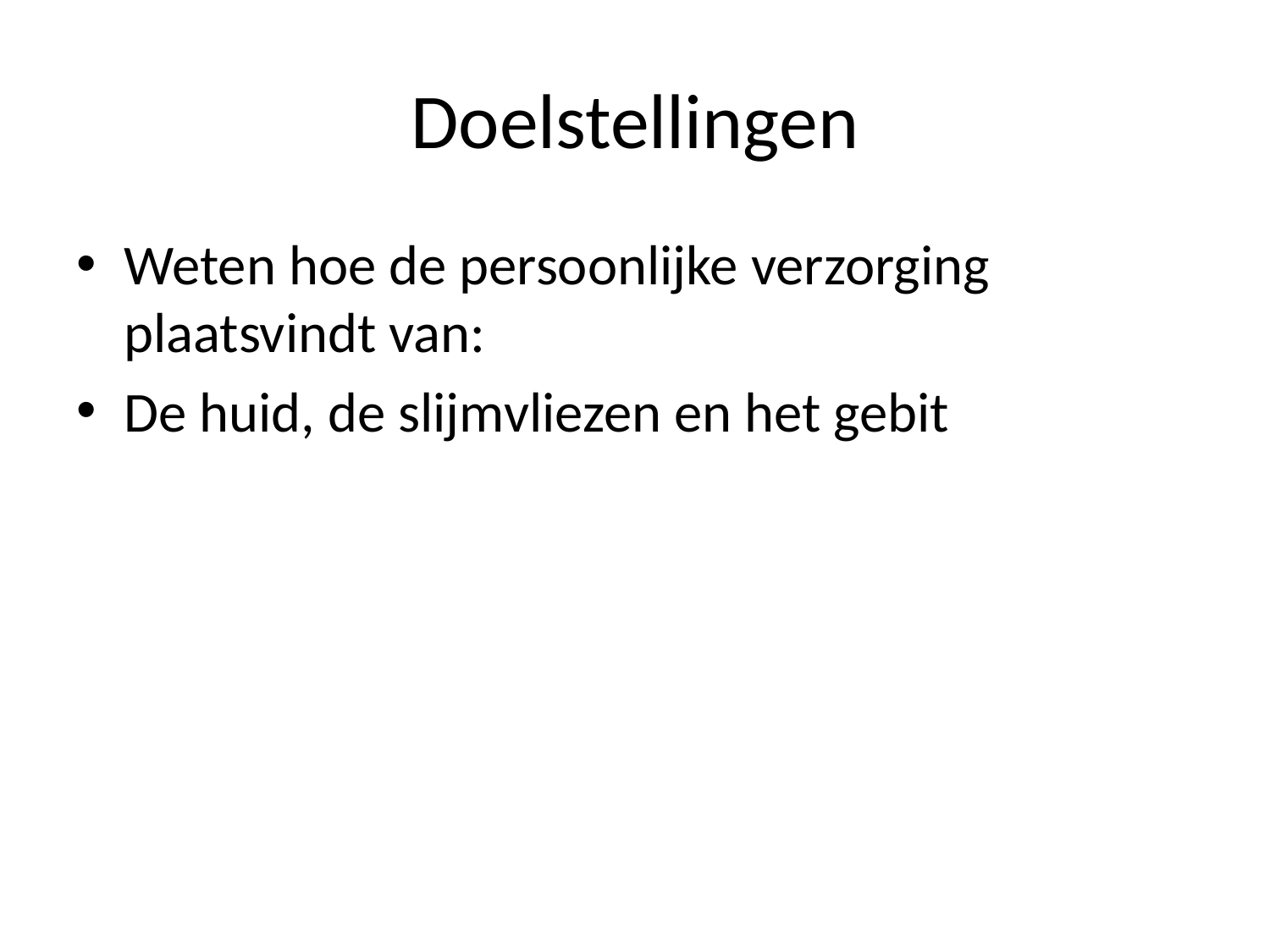

# Doelstellingen
Weten hoe de persoonlijke verzorging plaatsvindt van:
De huid, de slijmvliezen en het gebit